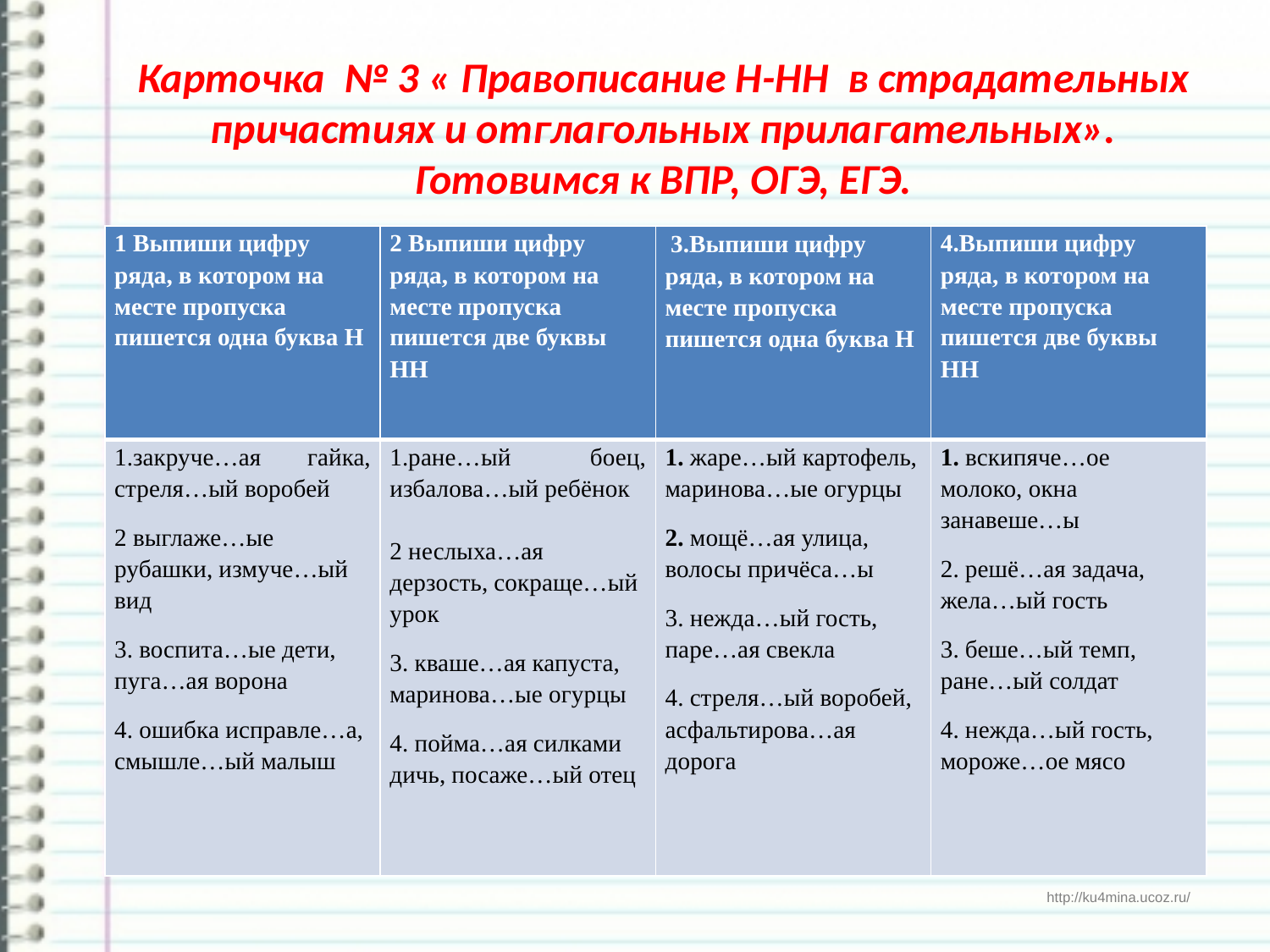

# Карточка  № 3 « Правописание Н-НН  в страдательных причастиях и отглагольных прилагательных». Готовимся к ВПР, ОГЭ, ЕГЭ.
| 1 Выпиши цифру ряда, в котором на месте пропуска пишется одна буква Н | 2 Выпиши цифру ряда, в котором на месте пропуска пишется две буквы НН | 3.Выпиши цифру ряда, в котором на месте пропуска пишется одна буква Н | 4.Выпиши цифру ряда, в котором на месте пропуска пишется две буквы НН |
| --- | --- | --- | --- |
| 1.закруче…ая гайка, стреля…ый воробей 2 выглаже…ые рубашки, измуче…ый вид 3. воспита…ые дети, пуга…ая ворона 4. ошибка исправле…а, смышле…ый малыш | 1.ране…ый боец, избалова…ый ребёнок   2 неслыха…ая дерзость, сокраще…ый урок 3. кваше…ая капуста, маринова…ые огурцы 4. пойма…ая силками дичь, посаже…ый отец | 1. жаре…ый картофель, маринова…ые огурцы 2. мощё…ая улица, волосы причёса…ы 3. нежда…ый гость, паре…ая свекла 4. стреля…ый воробей, асфальтирова…ая дорога | 1. вскипяче…ое молоко, окна занавеше…ы 2. решё…ая задача, жела…ый гость 3. беше…ый темп, ране…ый солдат 4. нежда…ый гость, мороже…ое мясо |